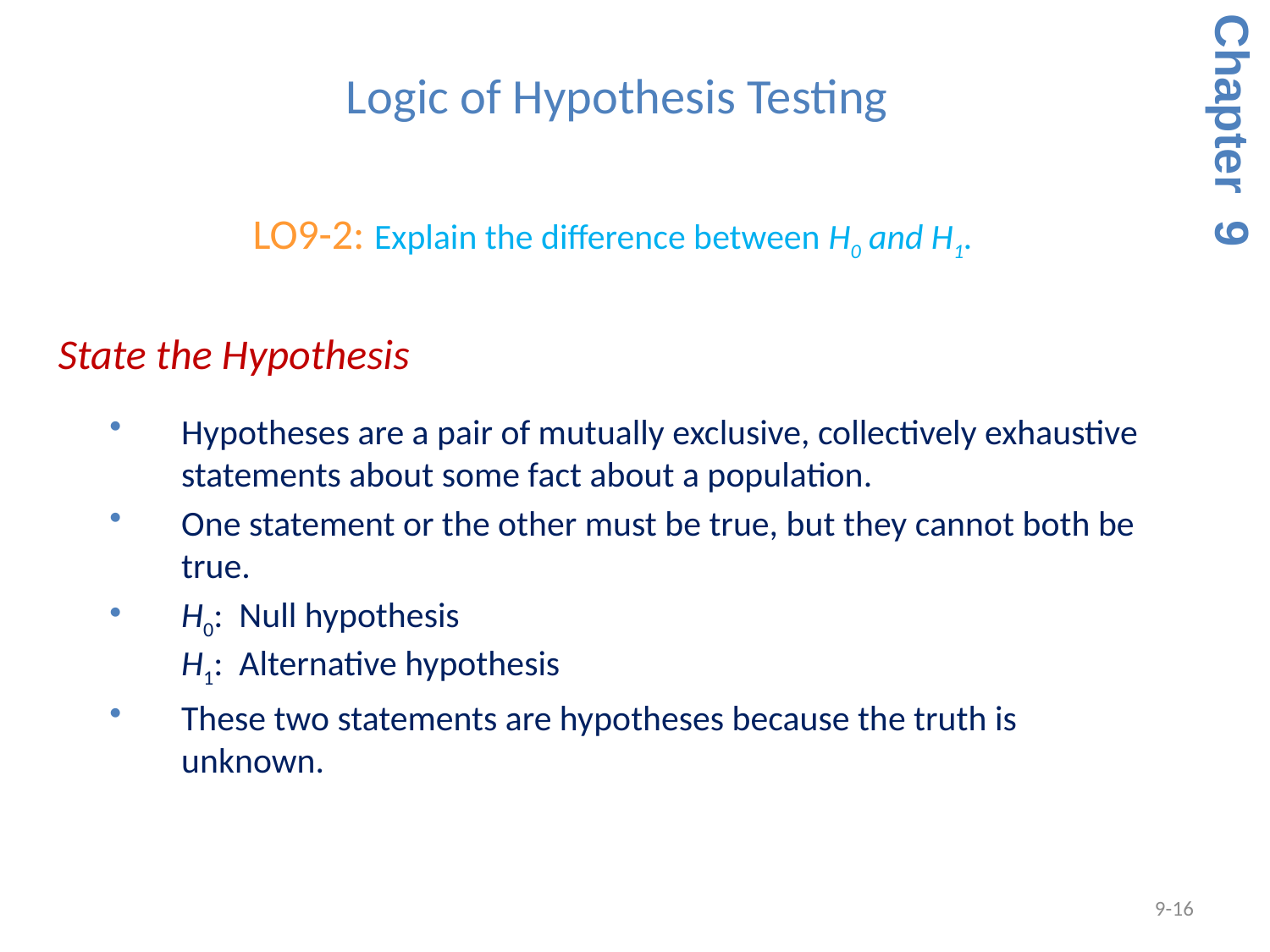

# Logic of Hypothesis Testing
Chapter  9
LO9-2: Explain the difference between H0 and H1.
 State the Hypothesis
Hypotheses are a pair of mutually exclusive, collectively exhaustive statements about some fact about a population.
One statement or the other must be true, but they cannot both be true.
H0:  Null hypothesis
H1:  Alternative hypothesis
These two statements are hypotheses because the truth is unknown.
9-16